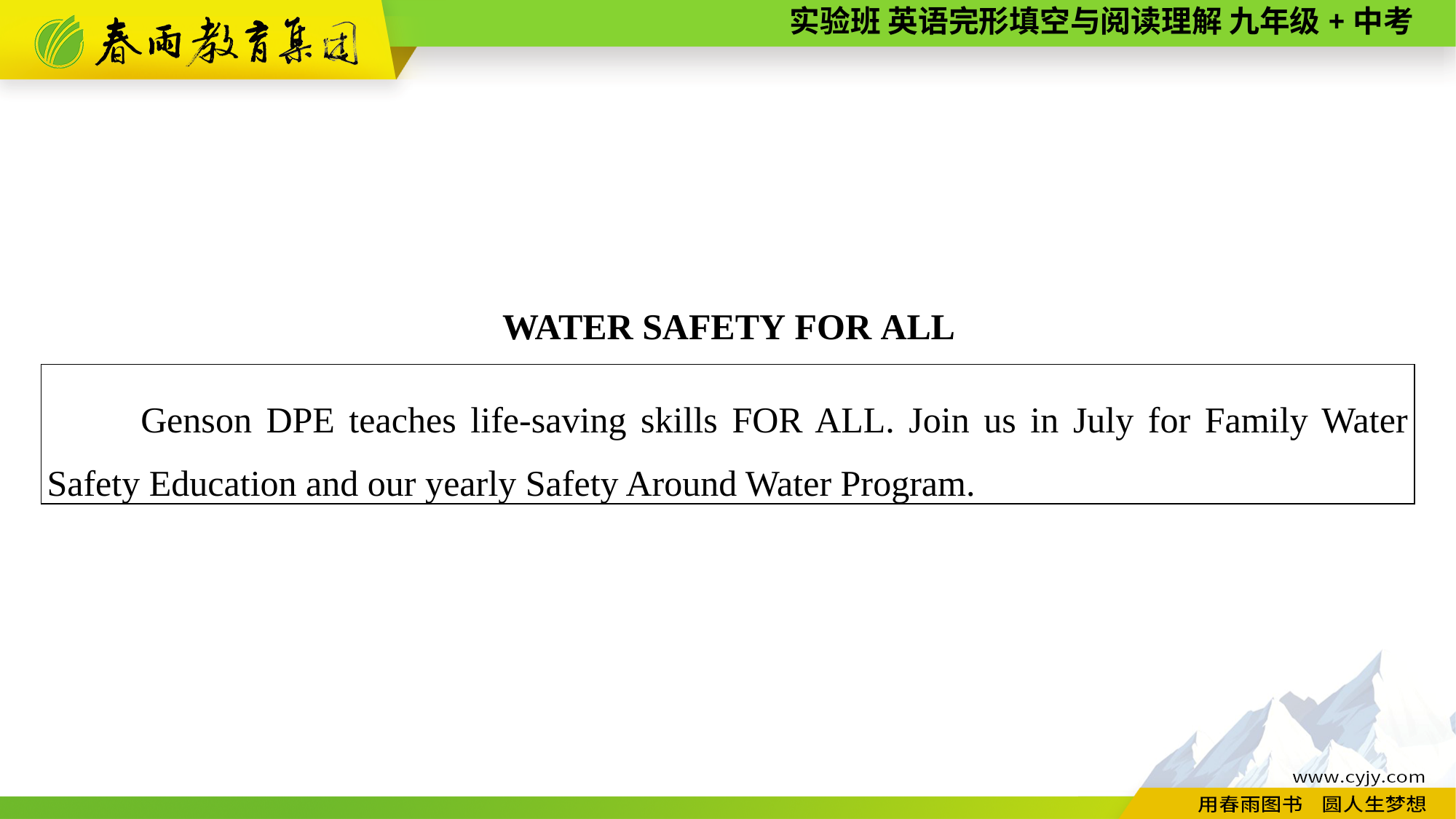

WATER SAFETY FOR ALL
| Genson DPE teaches life-saving skills FOR ALL. Join us in July for Family Water Safety Education and our yearly Safety Around Water Program. |
| --- |